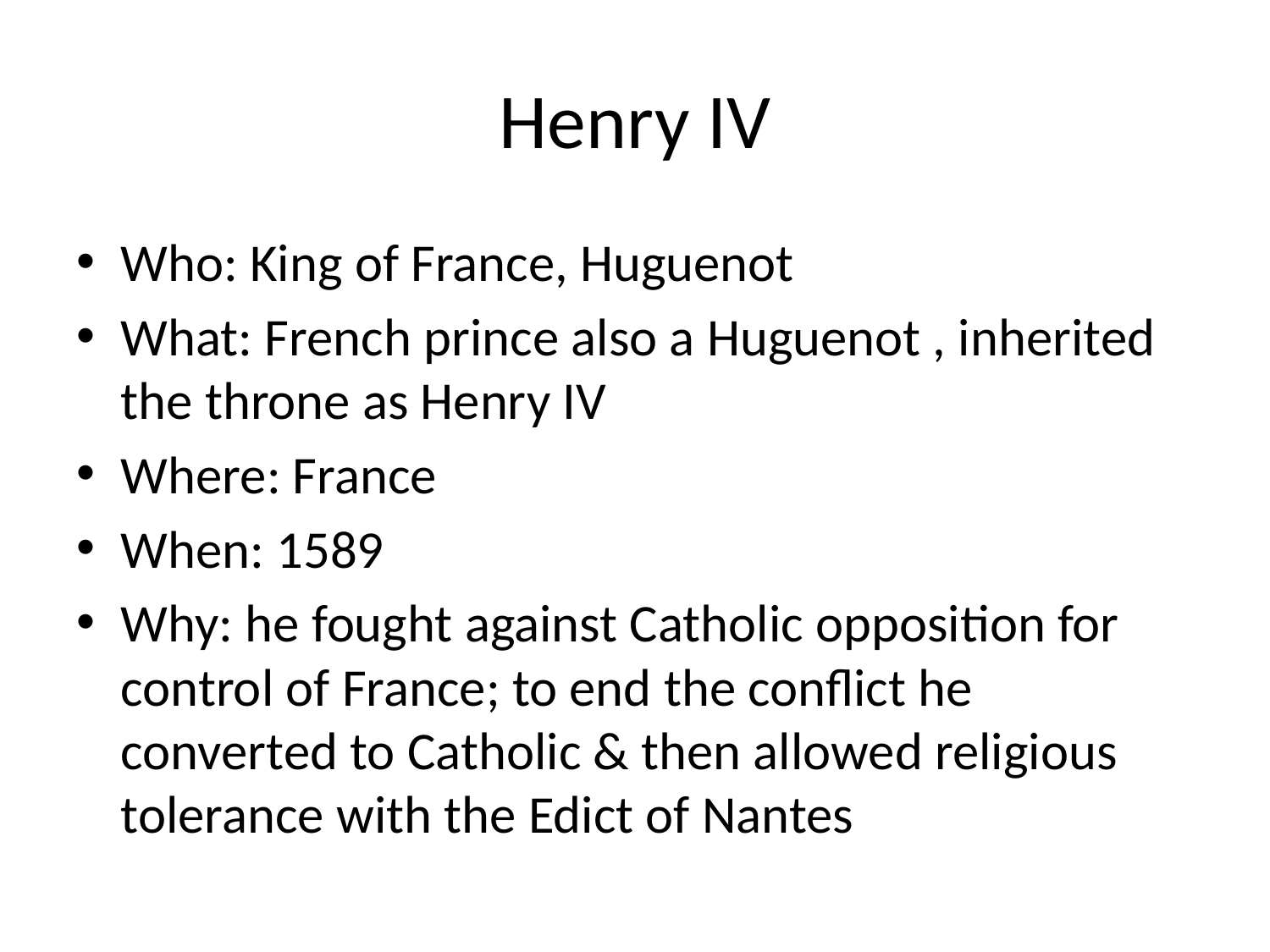

# Henry IV
Who: King of France, Huguenot
What: French prince also a Huguenot , inherited the throne as Henry IV
Where: France
When: 1589
Why: he fought against Catholic opposition for control of France; to end the conflict he converted to Catholic & then allowed religious tolerance with the Edict of Nantes